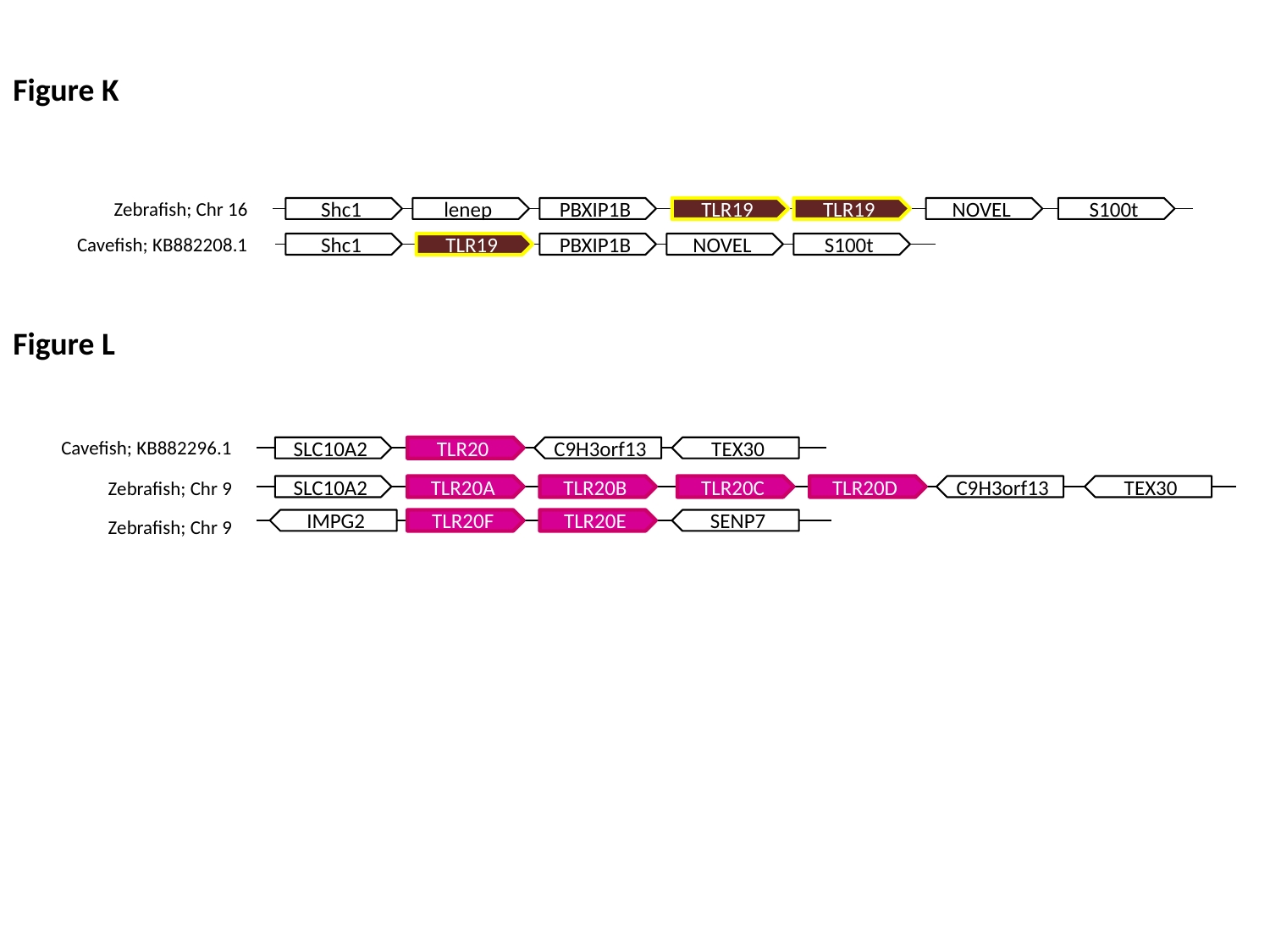

Figure K
Zebrafish; Chr 16
Shc1
lenep
PBXIP1B
TLR19
TLR19
NOVEL
S100t
Cavefish; KB882208.1
Shc1
TLR19
PBXIP1B
NOVEL
S100t
Figure L
Cavefish; KB882296.1
SLC10A2
TLR20
C9H3orf13
TEX30
Zebrafish; Chr 9
SLC10A2
TLR20A
TLR20B
TLR20C
TLR20D
C9H3orf13
TEX30
Zebrafish; Chr 9
IMPG2
TLR20F
TLR20E
SENP7